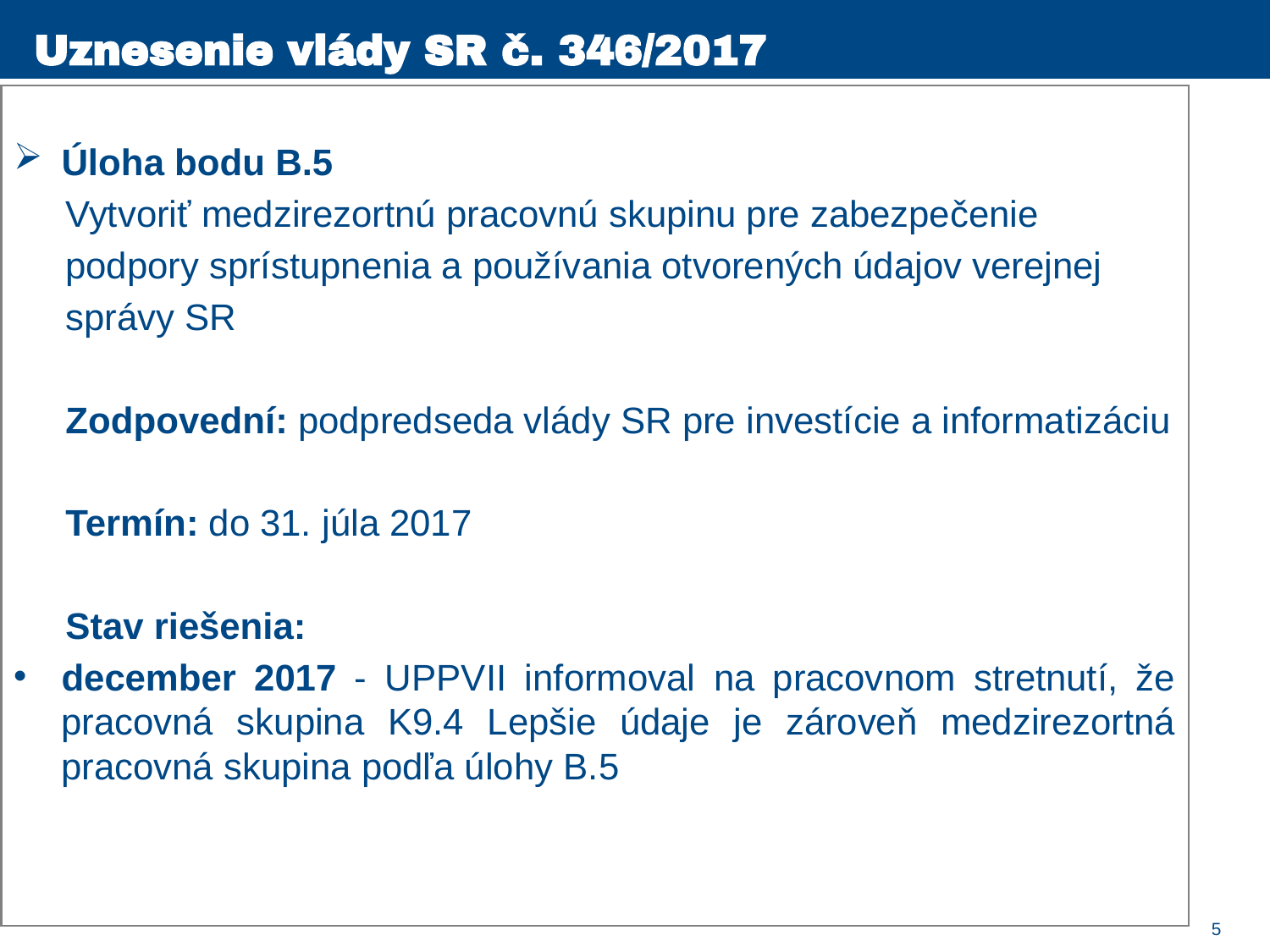

Uznesenie vlády SR č. 346/2017

Úloha bodu B.5
     Vytvoriť medzirezortnú pracovnú skupinu pre zabezpečenie
     podpory sprístupnenia a používania otvorených údajov verejnej
     správy SR

     Zodpovední: podpredseda vlády SR pre investície a informatizáciu

     Termín: do 31. júla 2017

     Stav riešenia:
december 2017 - UPPVII informoval na pracovnom stretnutí, že pracovná skupina K9.4 Lepšie údaje je zároveň medzirezortná pracovná skupina podľa úlohy B.5